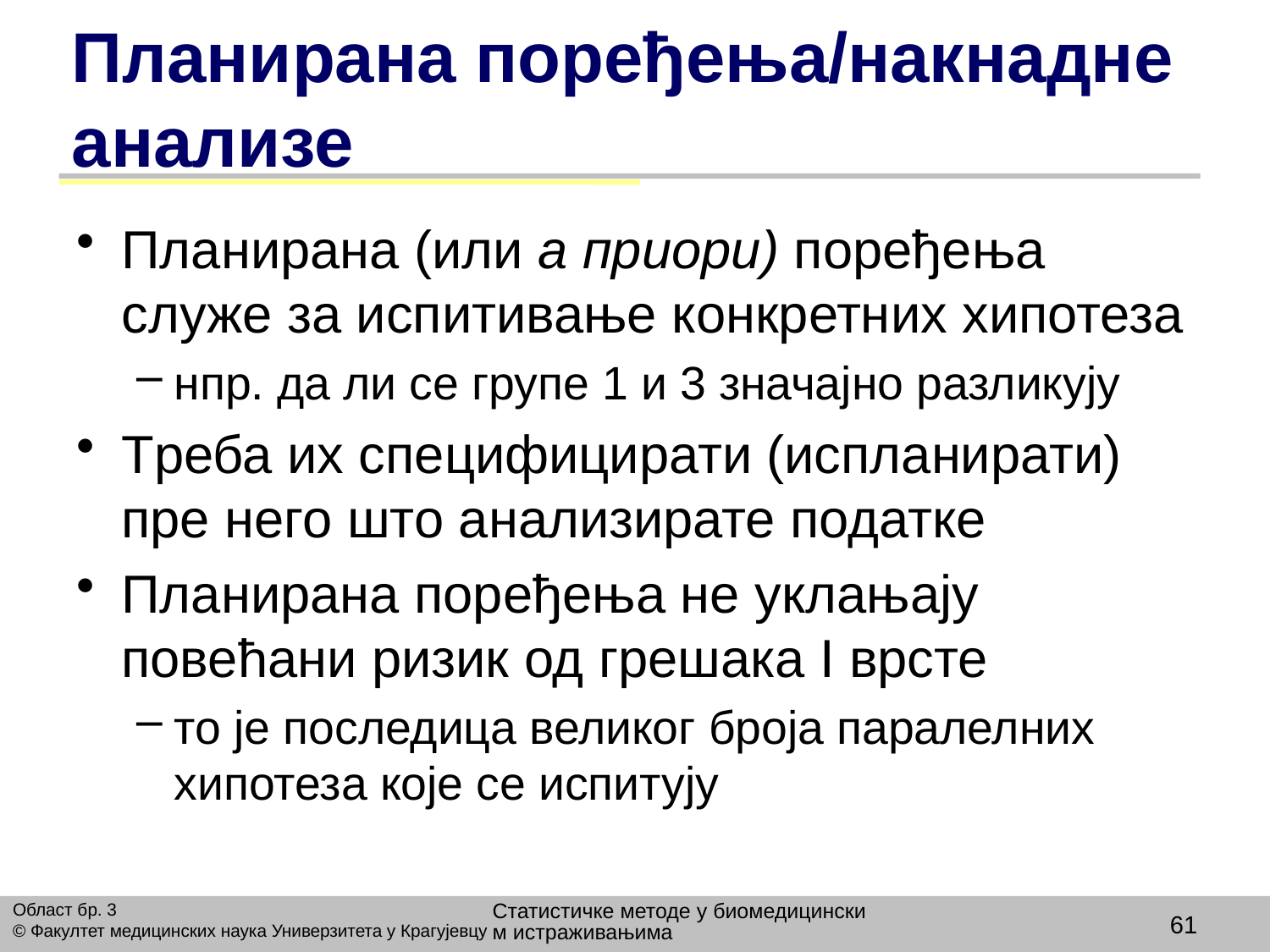

# Планирана поређења/накнадне анализе
Планирана (или а приори) поређења служе за испитивање конкретних хипотеза
нпр. да ли се групе 1 и 3 значајно разликују
Треба их специфицирати (испланирати) пре него што анализирате податке
Планирана поређења не уклањају повећани ризик од грешака I врсте
то је последица великог броја паралелних хипотеза које се испитују
Статистичке методе у биомедицинским истраживањима
Област бр. 3
© Факултет медицинских наука Универзитета у Крагујевцу
61